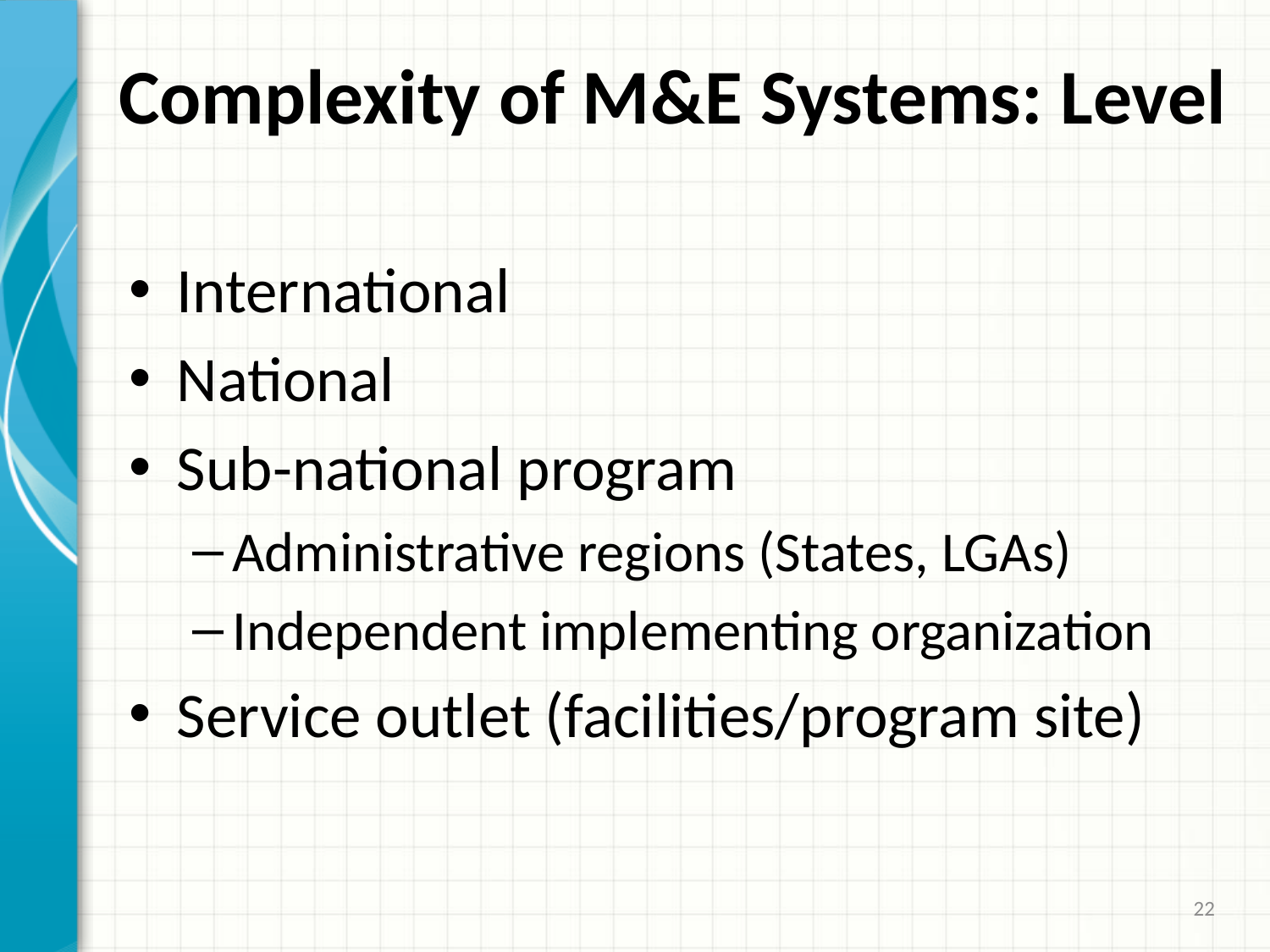

# Complexity of M&E Systems: Level
International
National
Sub-national program
Administrative regions (States, LGAs)
Independent implementing organization
Service outlet (facilities/program site)

22